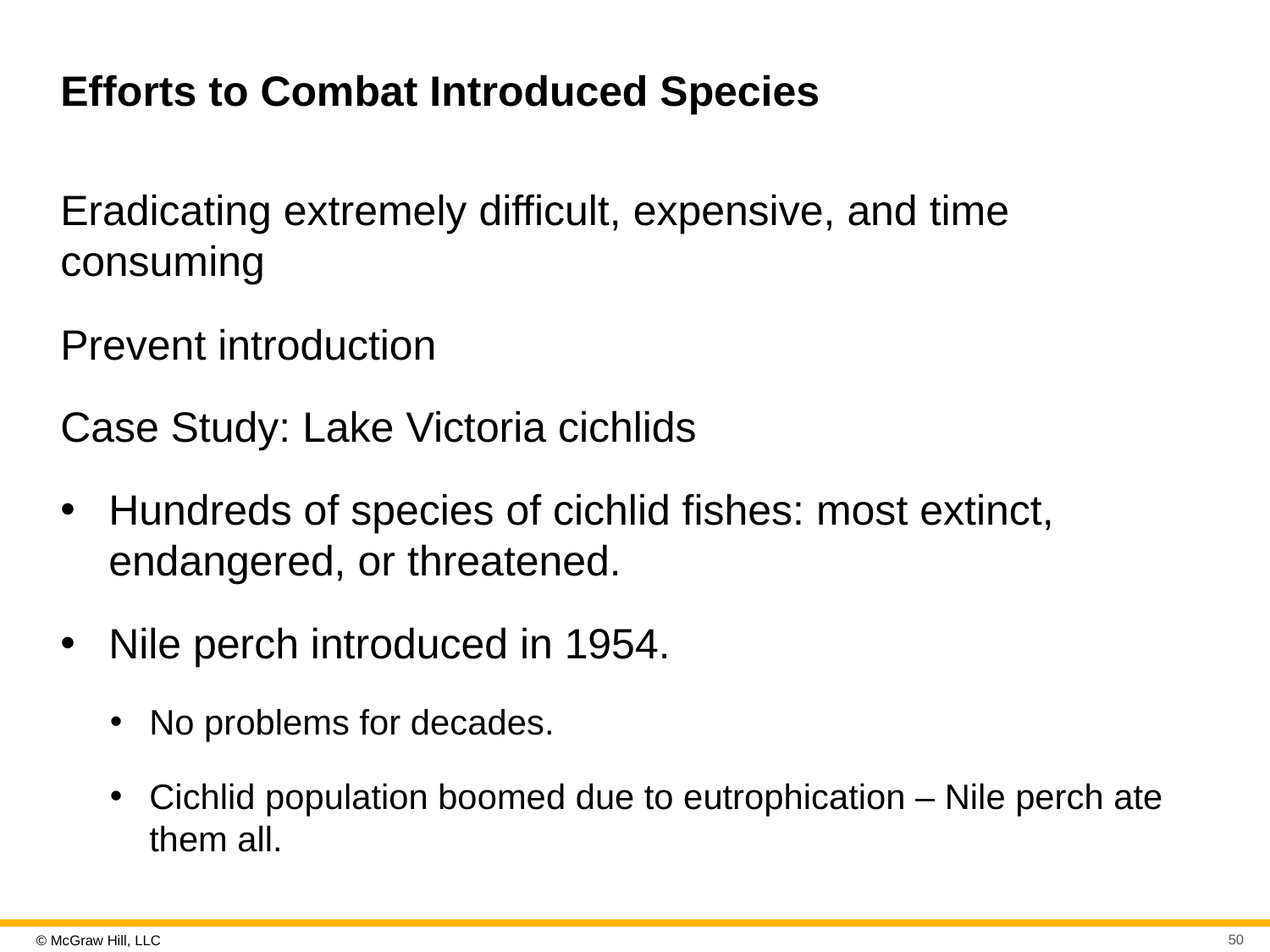

# Efforts to Combat Introduced Species
Eradicating extremely difficult, expensive, and time consuming
Prevent introduction
Case Study: Lake Victoria cichlids
Hundreds of species of cichlid fishes: most extinct, endangered, or threatened.
Nile perch introduced in 1954.
No problems for decades.
Cichlid population boomed due to eutrophication – Nile perch ate them all.
50